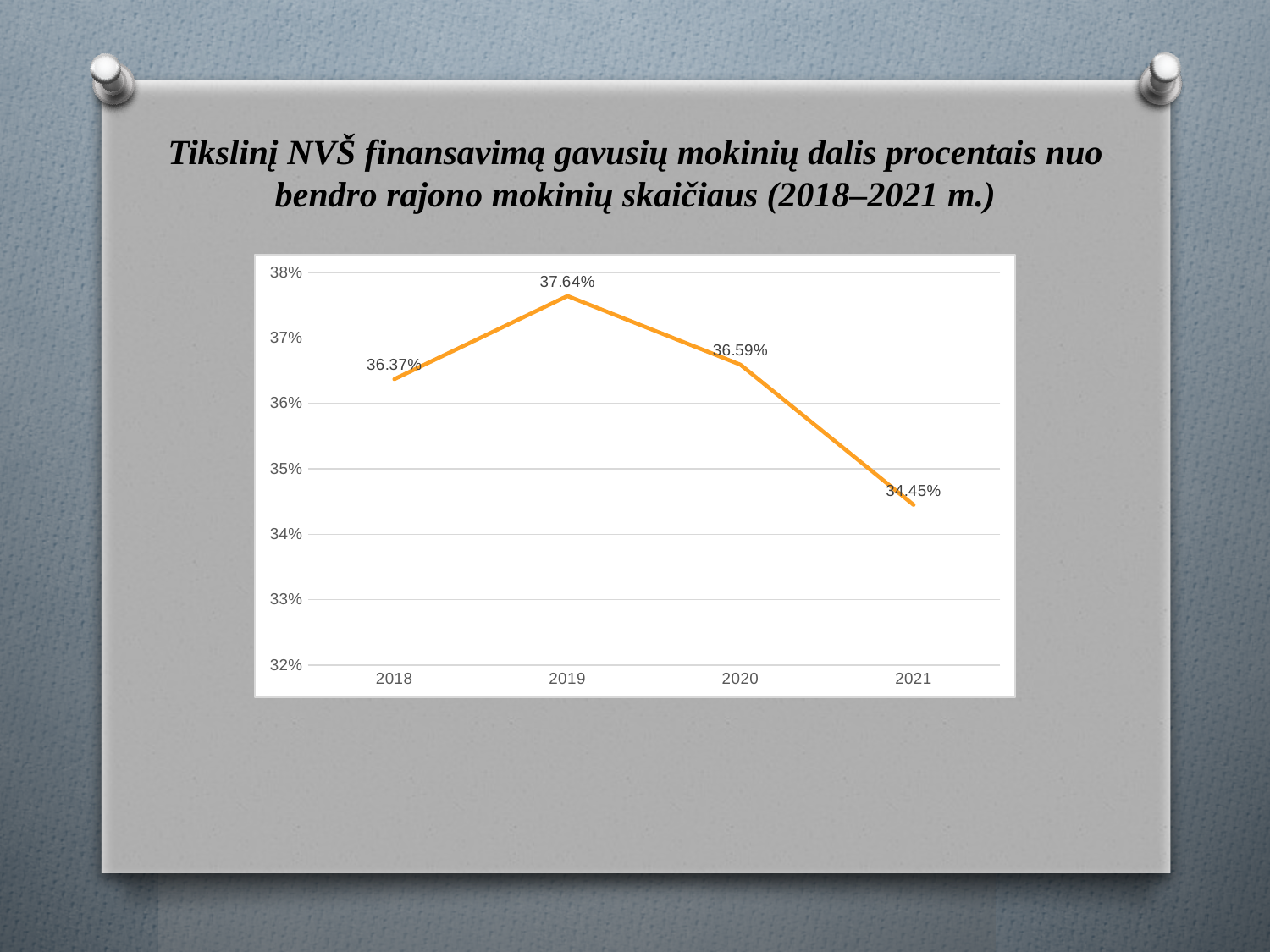

# Tikslinį NVŠ finansavimą gavusių mokinių dalis procentais nuo bendro rajono mokinių skaičiaus (2018–2021 m.)

### Chart

| Category | Stulpelis1 |
|---|---|
| 2018 | 0.3637 |
| 2019 | 0.3764 |
| 2020 | 0.3659 |
| 2021 | 0.3445 |